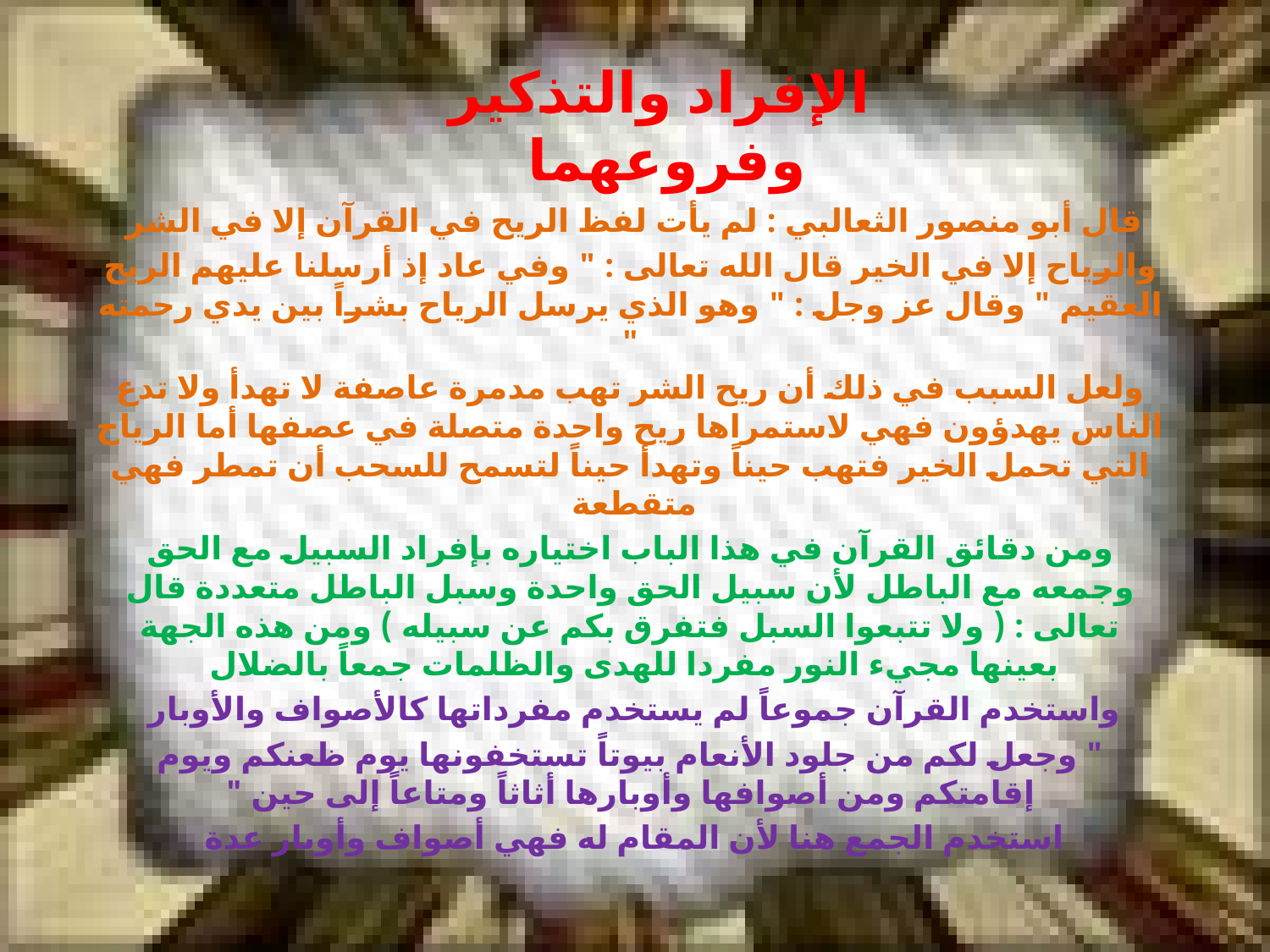

# الإفراد والتذكير وفروعهما

قال أبو منصور الثعالبي : لم يأت لفظ الريح في القرآن إلا في الشر
والرياح إلا في الخير قال الله تعالى : " وفي عاد إذ أرسلنا عليهم الريح العقيم " وقال عز وجل : " وهو الذي يرسل الرياح بشراً بين يدي رحمته "
ولعل السبب في ذلك أن ريح الشر تهب مدمرة عاصفة لا تهدأ ولا تدع الناس يهدؤون فهي لاستمراها ريح واحدة متصلة في عصفها أما الرياح التي تحمل الخير فتهب حيناً وتهدأ حيناً لتسمح للسحب أن تمطر فهي متقطعة
ومن دقائق القرآن في هذا الباب اختياره بإفراد السبيل مع الحق وجمعه مع الباطل لأن سبيل الحق واحدة وسبل الباطل متعددة قال تعالى : ( ولا تتبعوا السبل فتفرق بكم عن سبيله ) ومن هذه الجهة بعينها مجيء النور مفردا للهدى والظلمات جمعاً بالضلال
واستخدم القرآن جموعاً لم يستخدم مفرداتها كالأصواف والأوبار
" وجعل لكم من جلود الأنعام بيوتاً تستخفونها يوم ظعنكم ويوم إقامتكم ومن أصوافها وأوبارها أثاثاً ومتاعاً إلى حين "
استخدم الجمع هنا لأن المقام له فهي أصواف وأوبار عدة